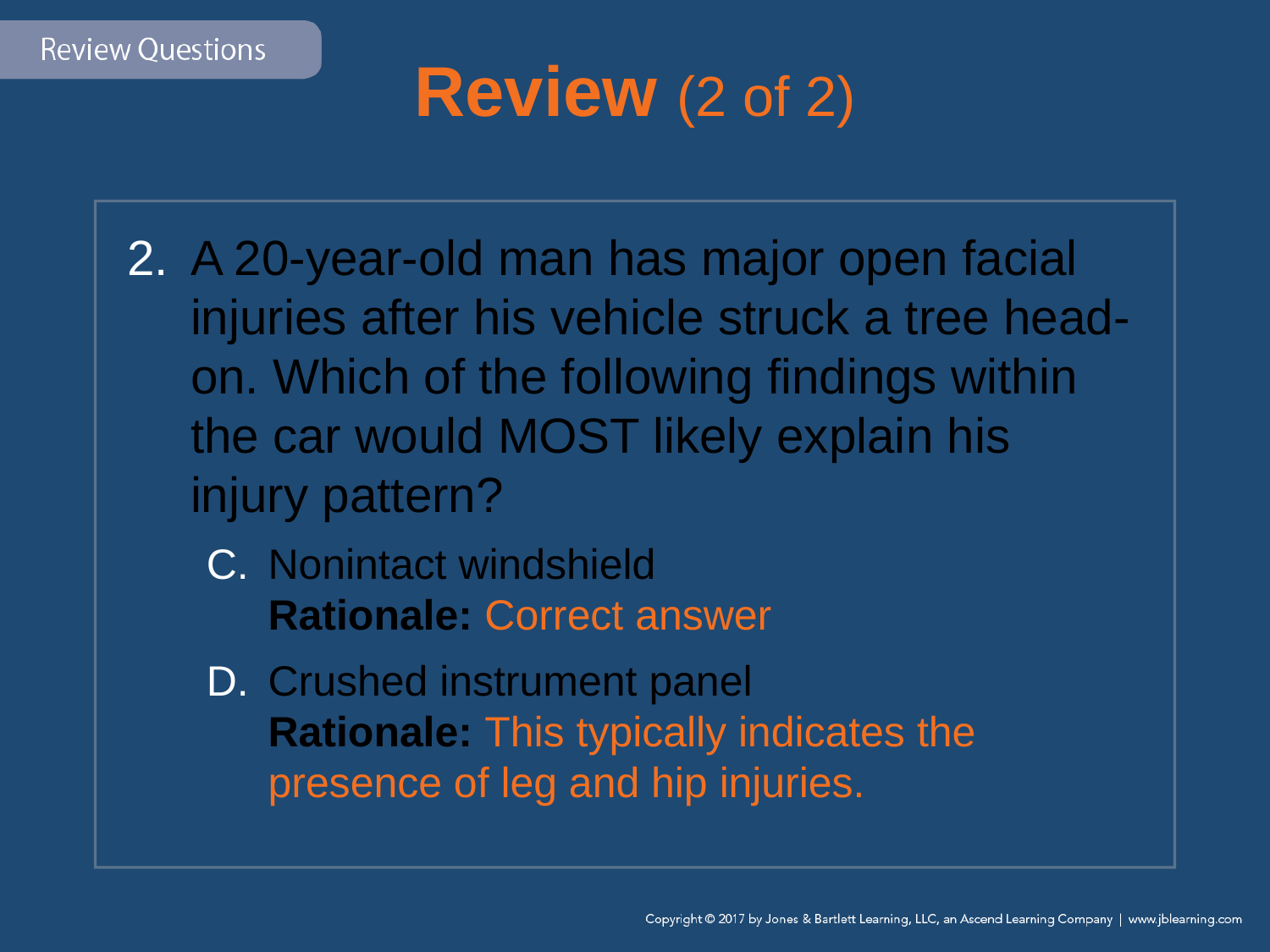

# Review (2 of 2)
A 20-year-old man has major open facial injuries after his vehicle struck a tree head-on. Which of the following findings within the car would MOST likely explain his injury pattern?
Nonintact windshield
Rationale: Correct answer
Crushed instrument panel
Rationale: This typically indicates the presence of leg and hip injuries.